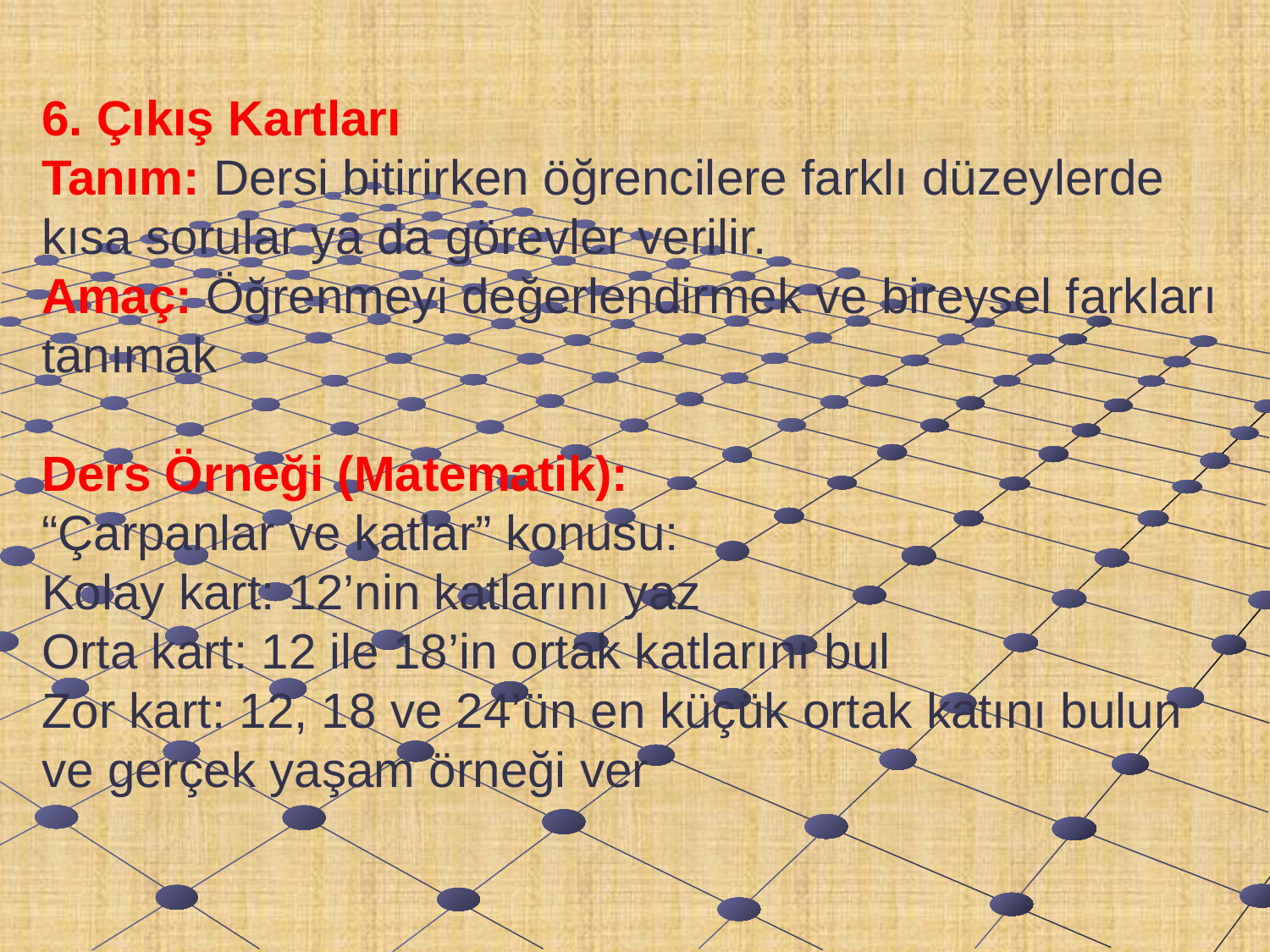

# 6. Çıkış Kartları Tanım: Dersi bitirirken öğrencilere farklı düzeylerde kısa sorular ya da görevler verilir. Amaç: Öğrenmeyi değerlendirmek ve bireysel farkları tanımak Ders Örneği (Matematik): “Çarpanlar ve katlar” konusu: Kolay kart: 12’nin katlarını yaz Orta kart: 12 ile 18’in ortak katlarını bul Zor kart: 12, 18 ve 24’ün en küçük ortak katını bulun ve gerçek yaşam örneği ver